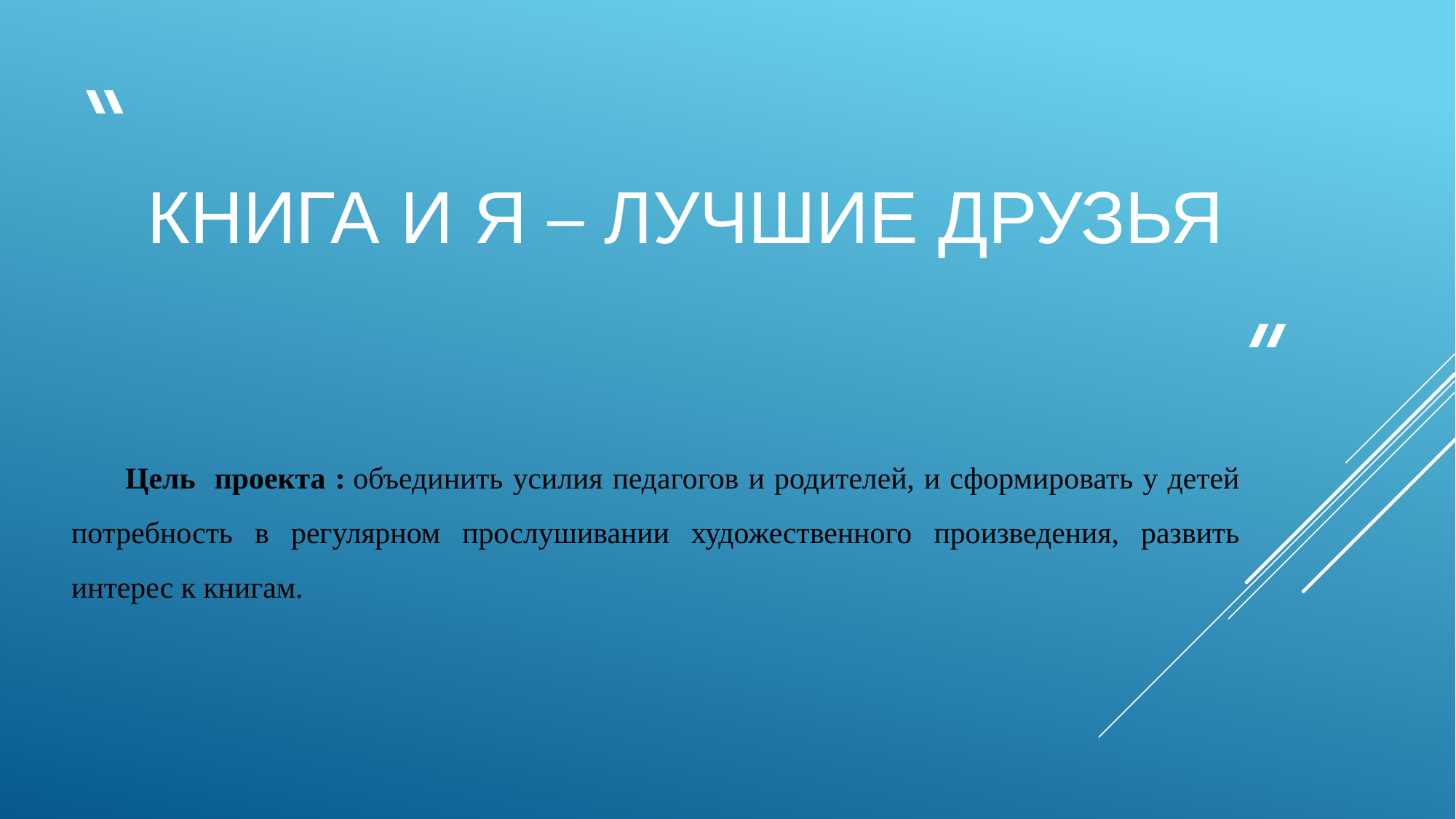

# Книга и я – лучшие друзья
Цель  проекта : объединить усилия педагогов и родителей, и сформировать у детей потребность в регулярном прослушивании художественного произведения, развить интерес к книгам.